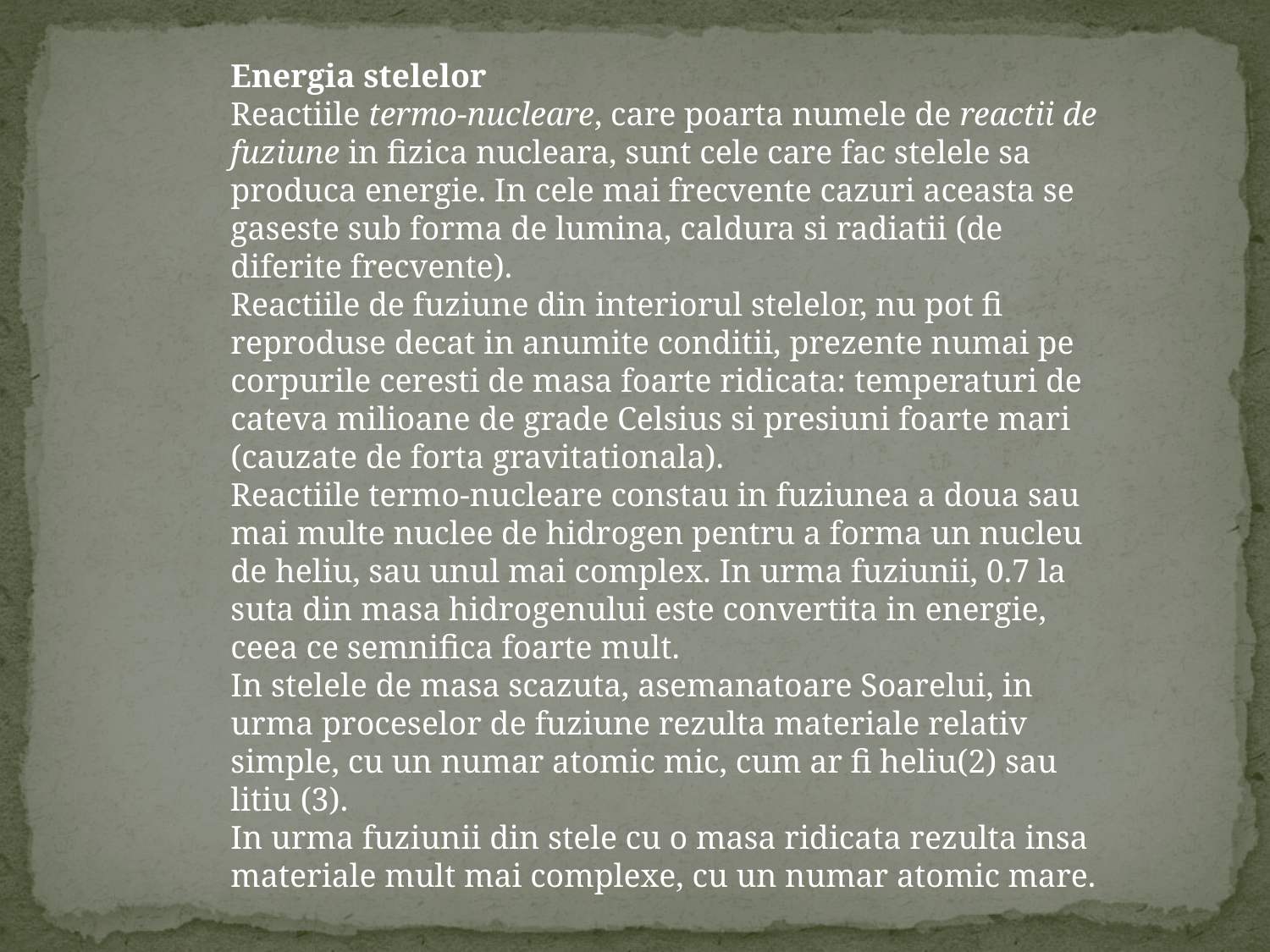

Energia stelelor
Reactiile termo-nucleare, care poarta numele de reactii de fuziune in fizica nucleara, sunt cele care fac stelele sa produca energie. In cele mai frecvente cazuri aceasta se gaseste sub forma de lumina, caldura si radiatii (de diferite frecvente).
Reactiile de fuziune din interiorul stelelor, nu pot fi reproduse decat in anumite conditii, prezente numai pe corpurile ceresti de masa foarte ridicata: temperaturi de cateva milioane de grade Celsius si presiuni foarte mari (cauzate de forta gravitationala).
Reactiile termo-nucleare constau in fuziunea a doua sau mai multe nuclee de hidrogen pentru a forma un nucleu de heliu, sau unul mai complex. In urma fuziunii, 0.7 la suta din masa hidrogenului este convertita in energie, ceea ce semnifica foarte mult.
In stelele de masa scazuta, asemanatoare Soarelui, in urma proceselor de fuziune rezulta materiale relativ simple, cu un numar atomic mic, cum ar fi heliu(2) sau litiu (3).
In urma fuziunii din stele cu o masa ridicata rezulta insa materiale mult mai complexe, cu un numar atomic mare.